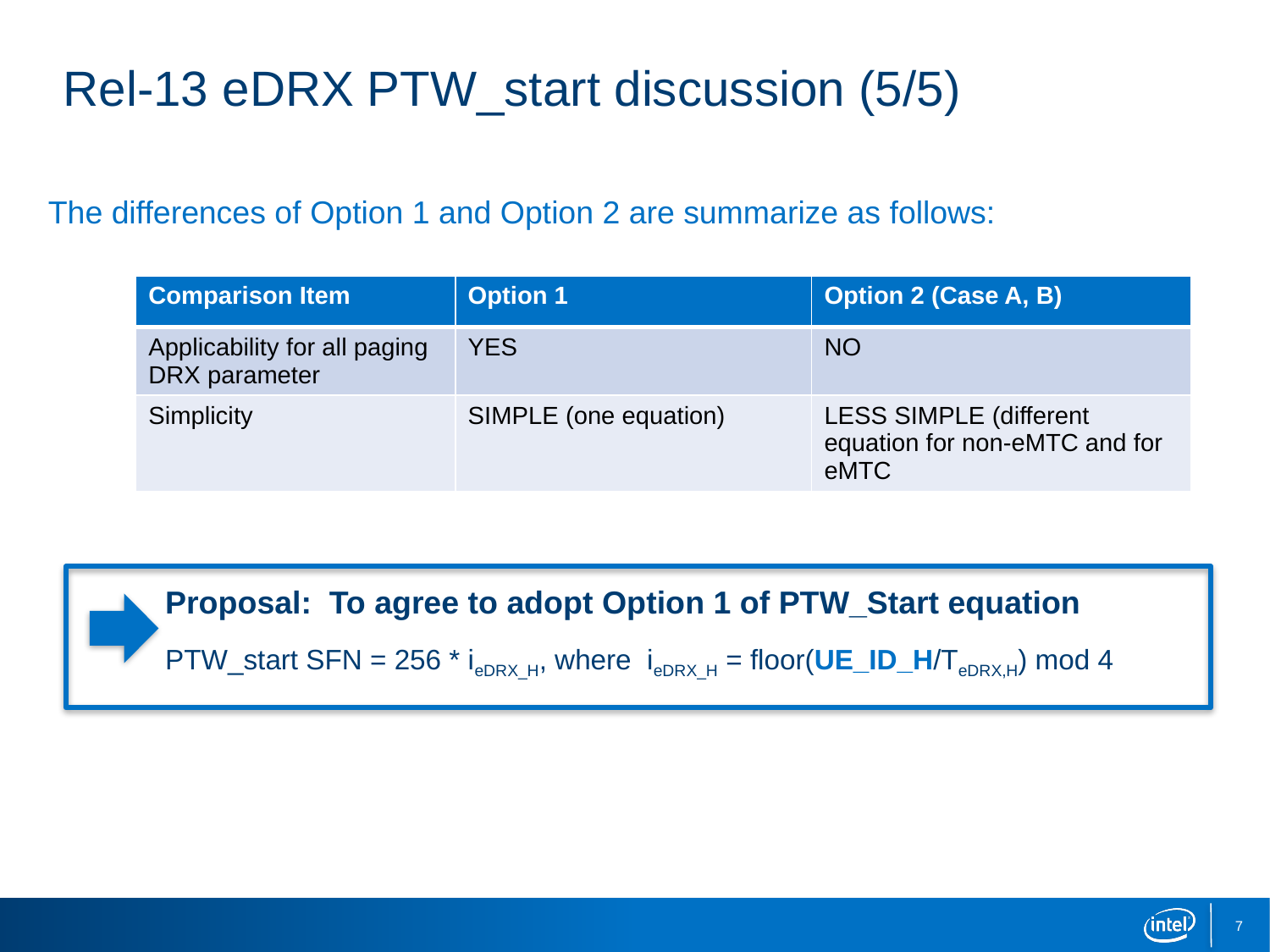

# Rel-13 eDRX PTW_start discussion (5/5)
The differences of Option 1 and Option 2 are summarize as follows:
| Comparison Item | Option 1 | Option 2 (Case A, B) |
| --- | --- | --- |
| Applicability for all paging DRX parameter | YES | NO |
| Simplicity | SIMPLE (one equation) | LESS SIMPLE (different equation for non-eMTC and for eMTC |

Proposal:  To agree to adopt Option 1 of PTW_Start equation
PTW_start SFN = 256 * ieDRX_H, where  ieDRX_H = floor(UE_ID_H/TeDRX,H) mod 4

7